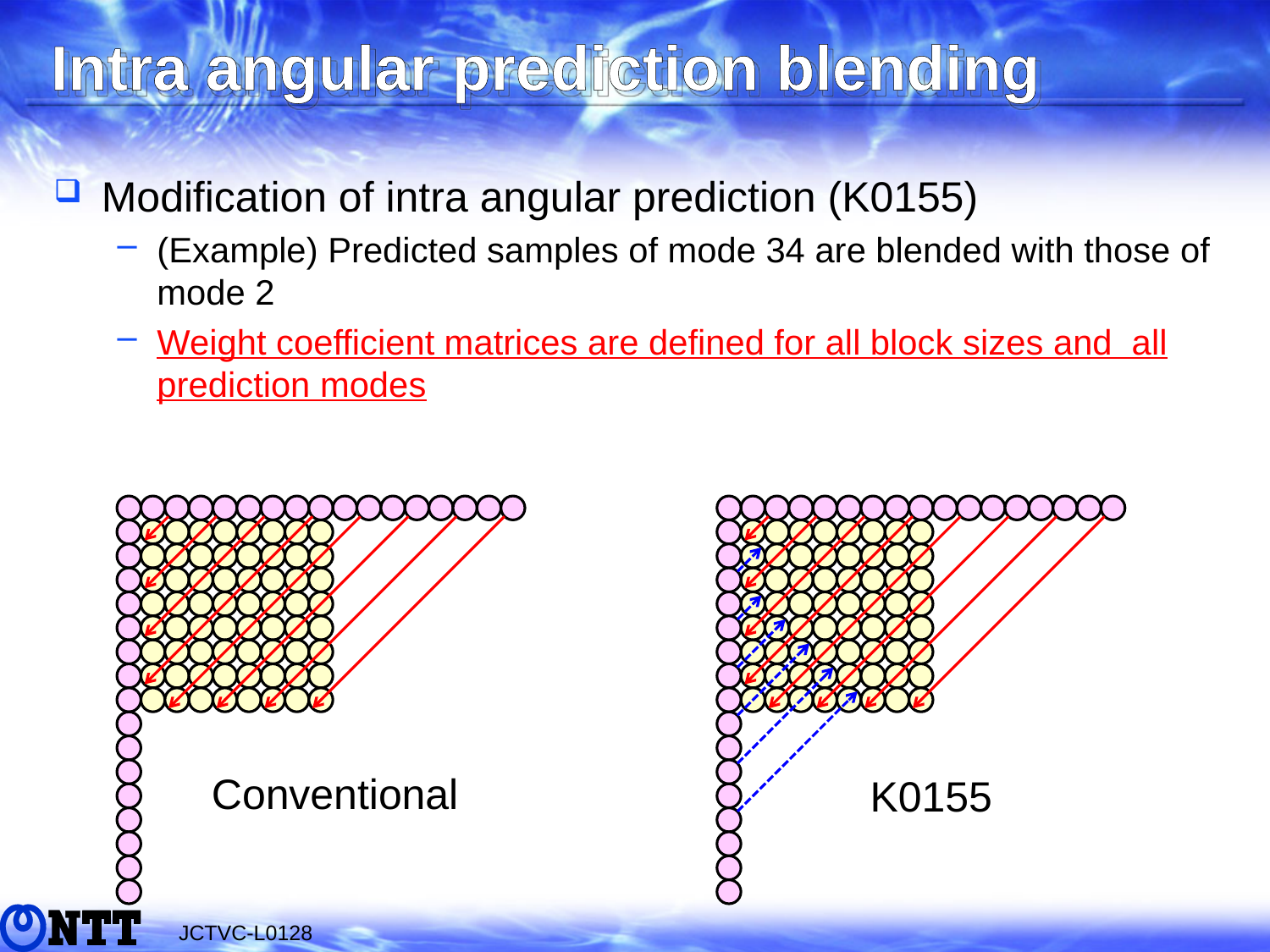

# Intra angular prediction blending
Modification of intra angular prediction (K0155)
(Example) Predicted samples of mode 34 are blended with those of mode 2
Weight coefficient matrices are defined for all block sizes and  all prediction modes

Conventional
K0155